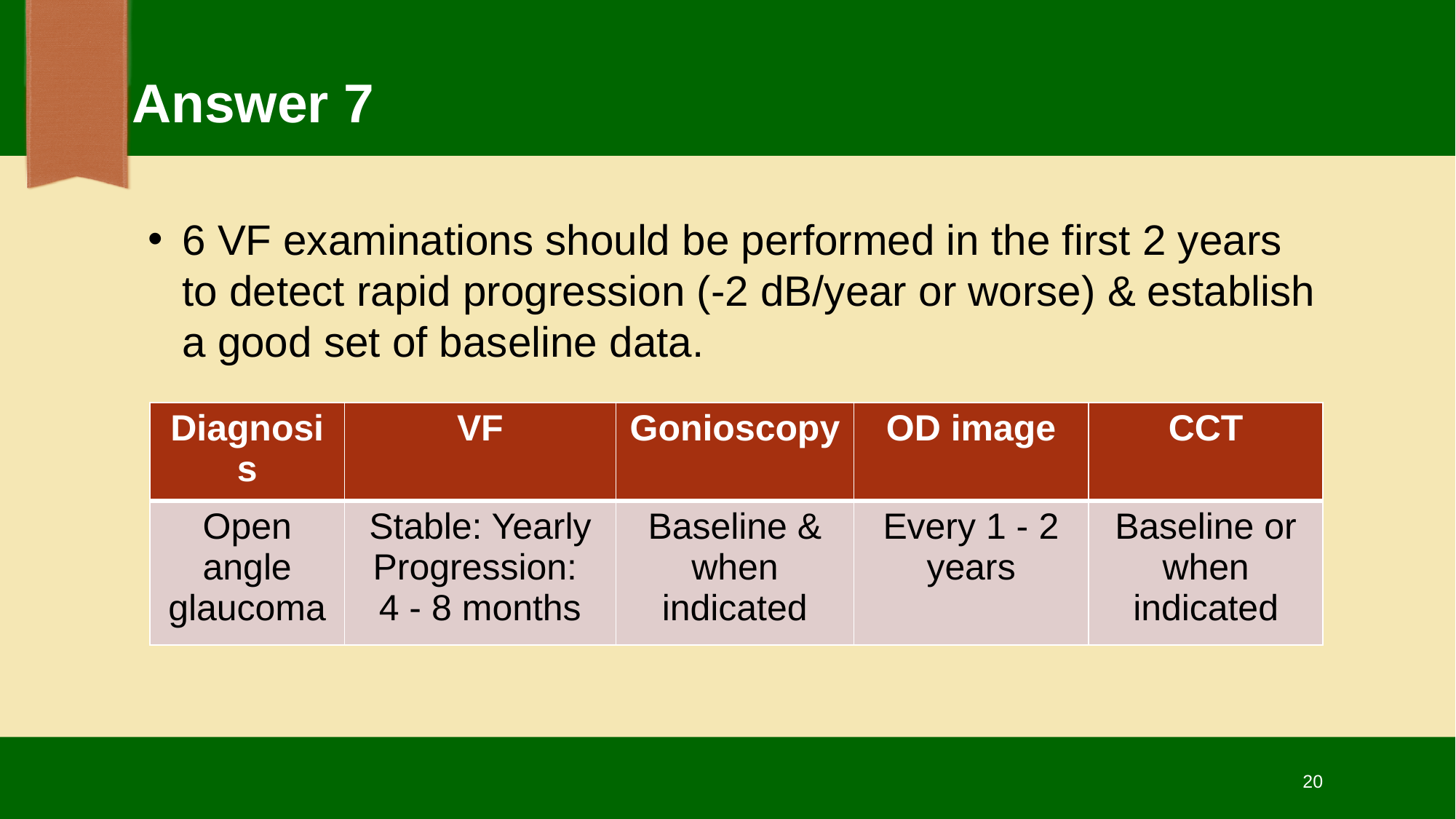

# Answer 7
6 VF examinations should be performed in the first 2 years to detect rapid progression (-2 dB/year or worse) & establish a good set of baseline data.
| Diagnosis | VF | Gonioscopy | OD image | CCT |
| --- | --- | --- | --- | --- |
| Open angle glaucoma | Stable: Yearly Progression: 4 - 8 months | Baseline & when indicated | Every 1 - 2 years | Baseline or when indicated |
20